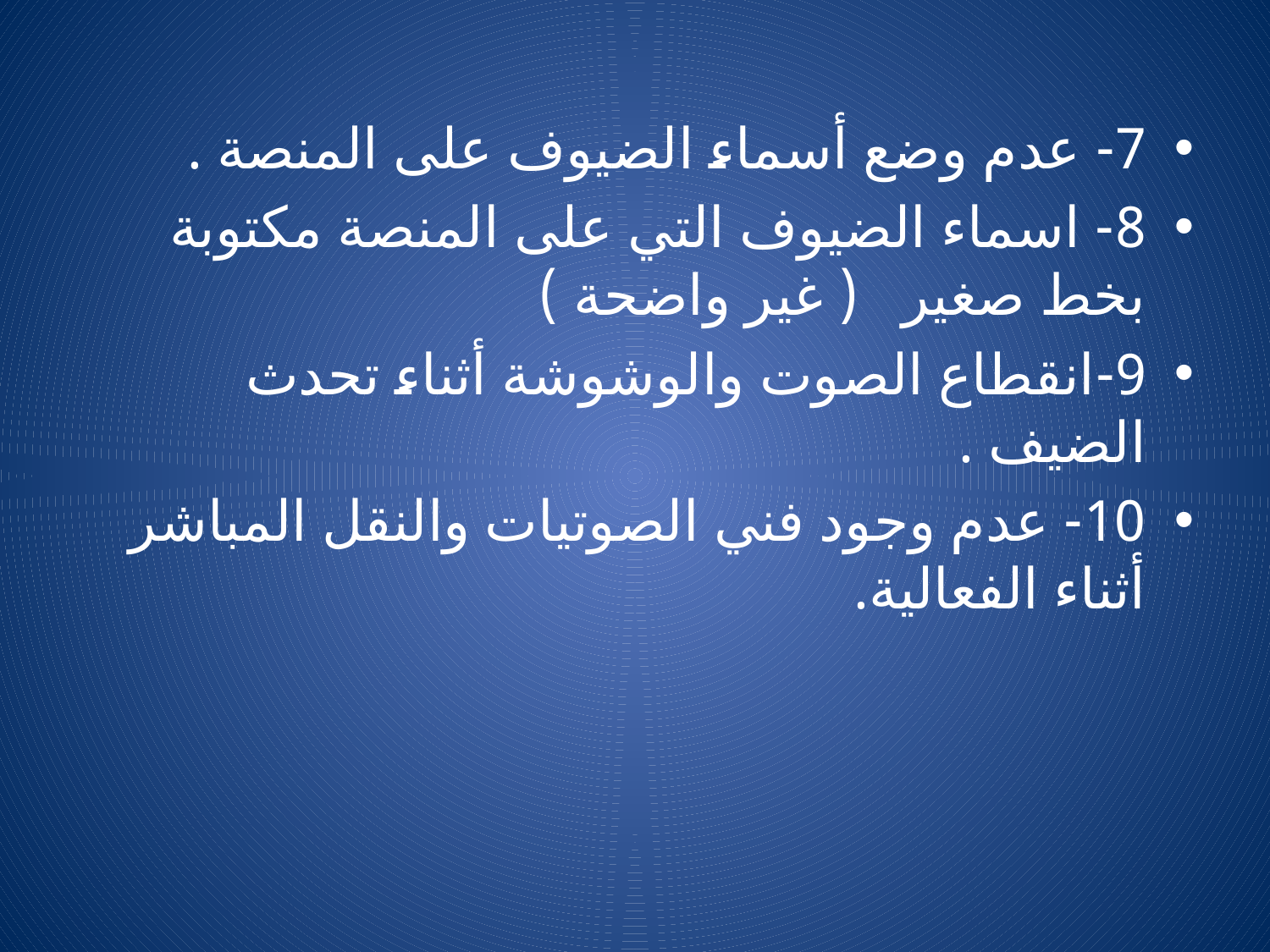

7- عدم وضع أسماء الضيوف على المنصة .
8- اسماء الضيوف التي على المنصة مكتوبة بخط صغير   ( غير واضحة )
9-انقطاع الصوت والوشوشة أثناء تحدث الضيف .
10- عدم وجود فني الصوتيات والنقل المباشر أثناء الفعالية.